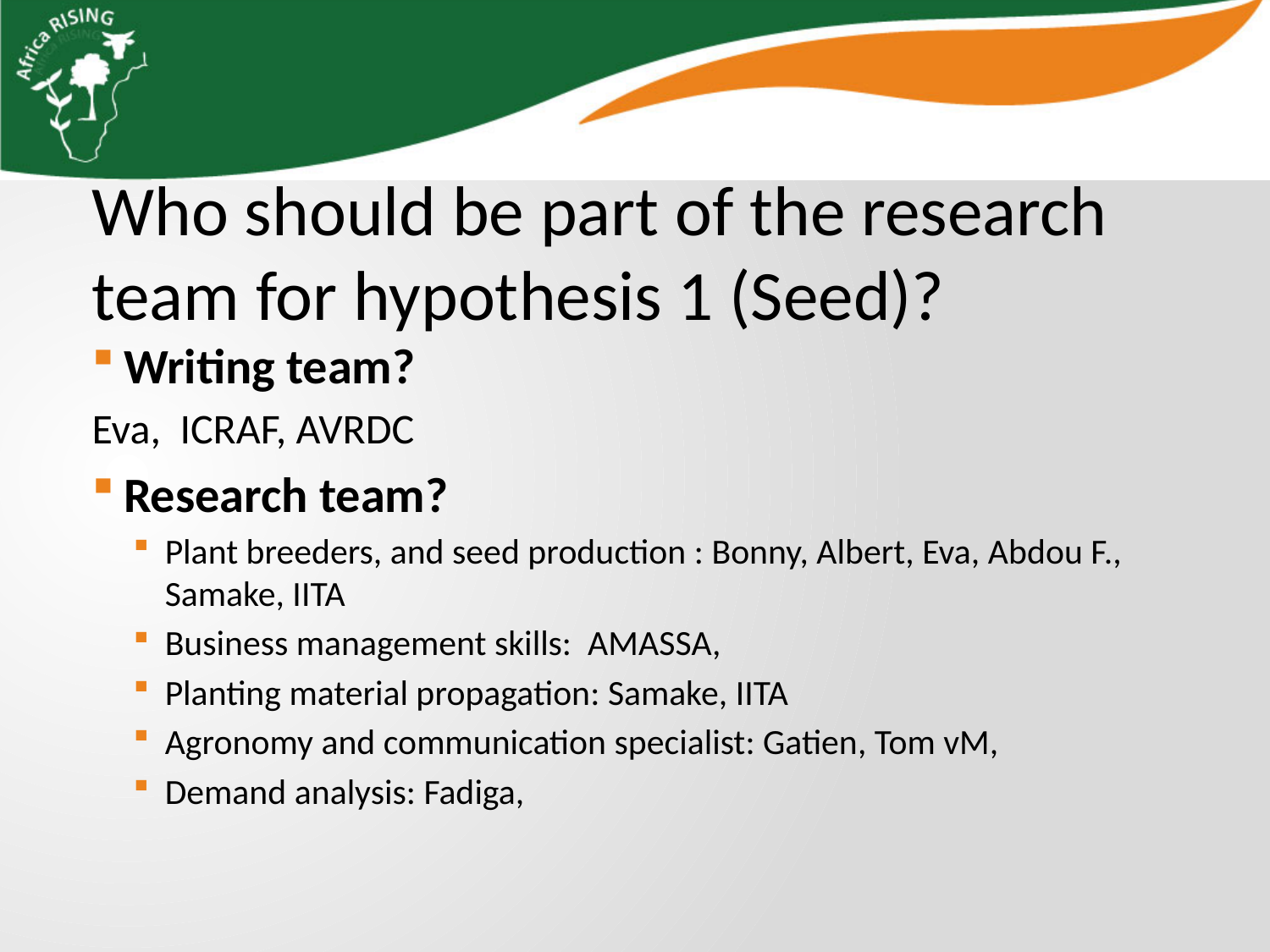

Who should be part of the research team for hypothesis 1 (Seed)?
Writing team?
Eva,  ICRAF, AVRDC
Research team?
Plant breeders, and seed production : Bonny, Albert, Eva, Abdou F., Samake, IITA
Business management skills:  AMASSA,
Planting material propagation: Samake, IITA
Agronomy and communication specialist: Gatien, Tom vM,
Demand analysis: Fadiga,